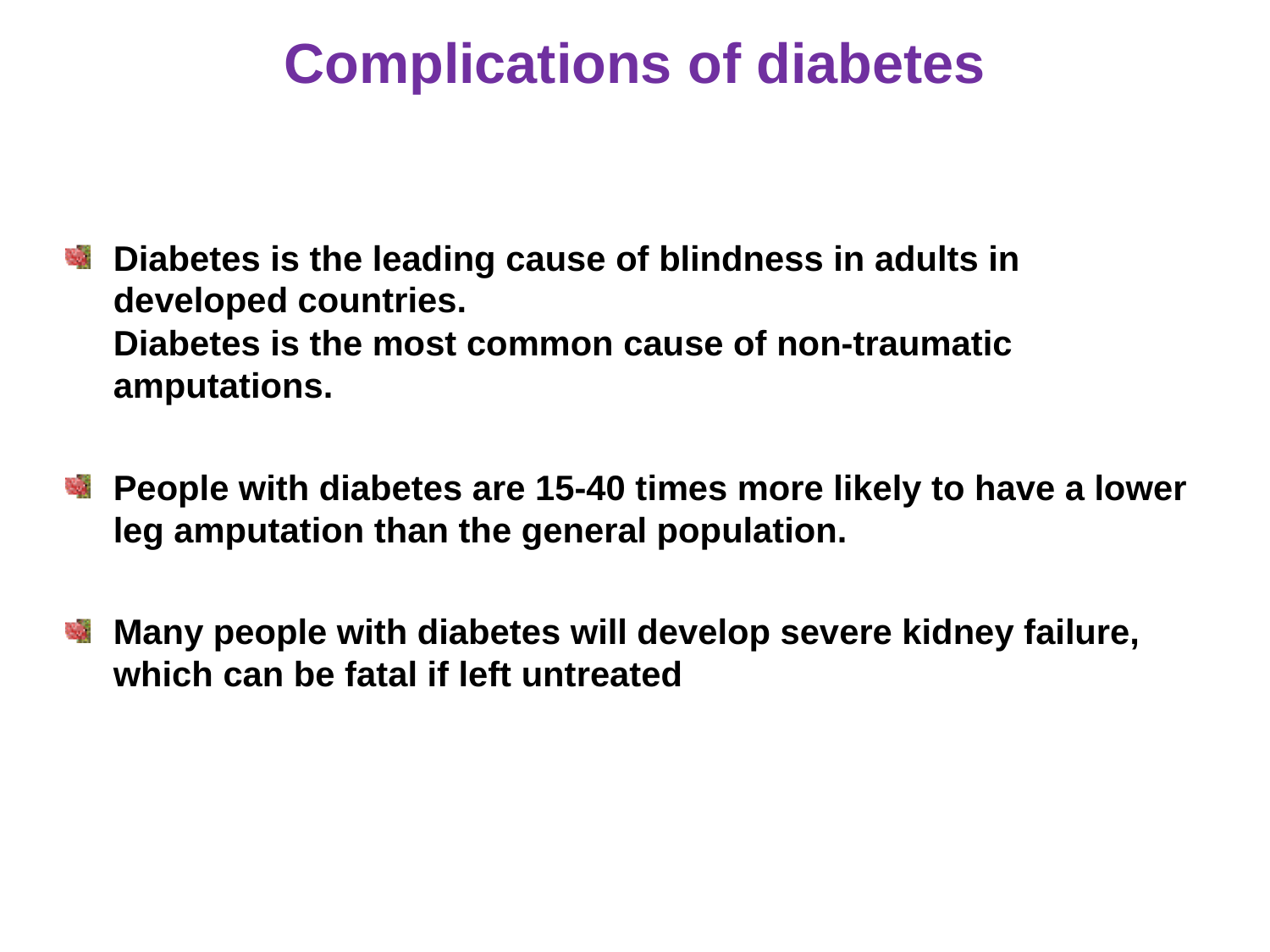

# Complications of diabetes

Diabetes is the leading cause of blindness in adults in developed countries.
Diabetes is the most common cause of non-traumatic amputations.
People with diabetes are 15-40 times more likely to have a lower leg amputation than the general population.
Many people with diabetes will develop severe kidney failure, which can be fatal if left untreated